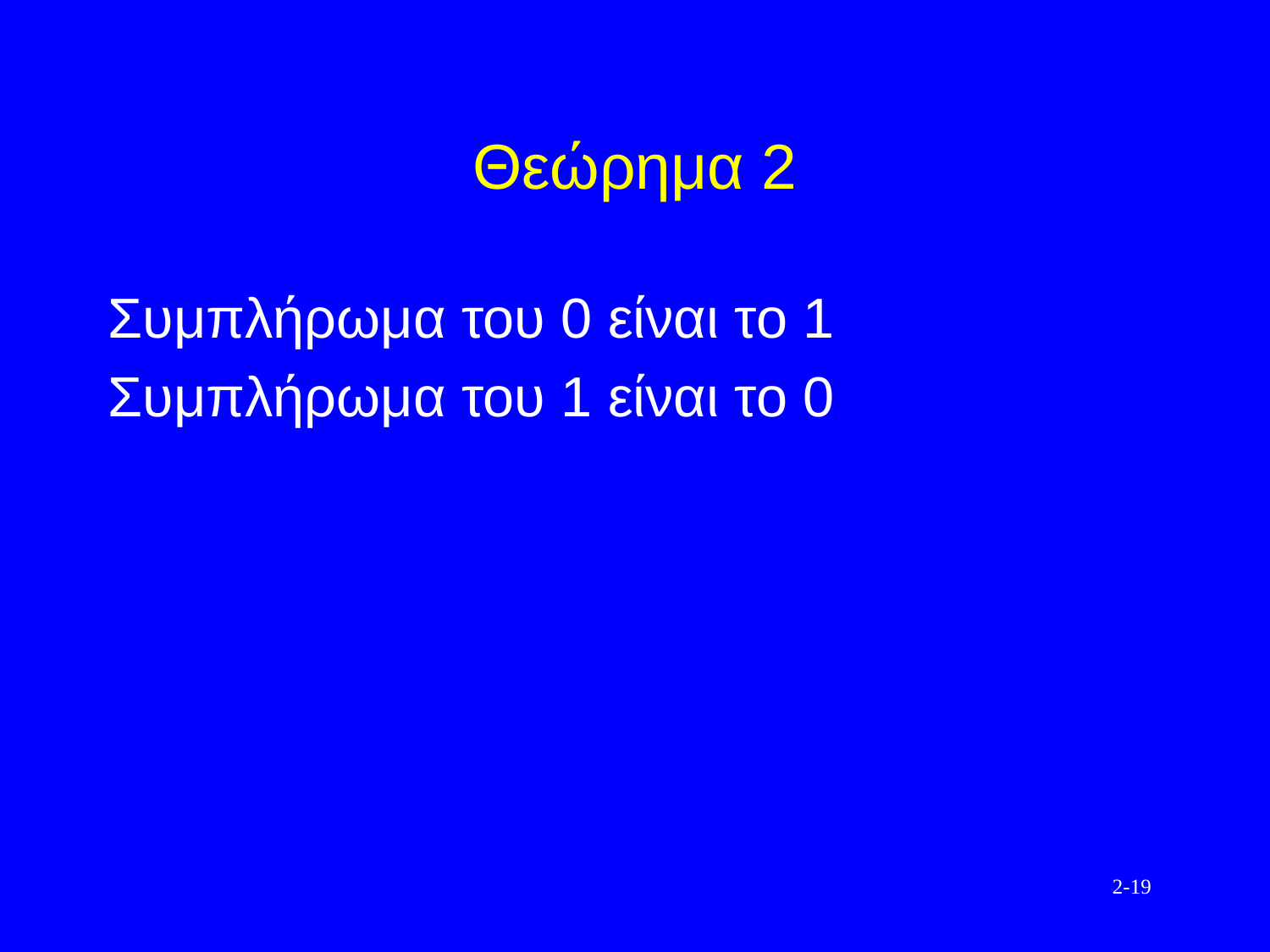

# Θεώρημα 2
Συμπλήρωμα του 0 είναι το 1
Συμπλήρωμα του 1 είναι το 0